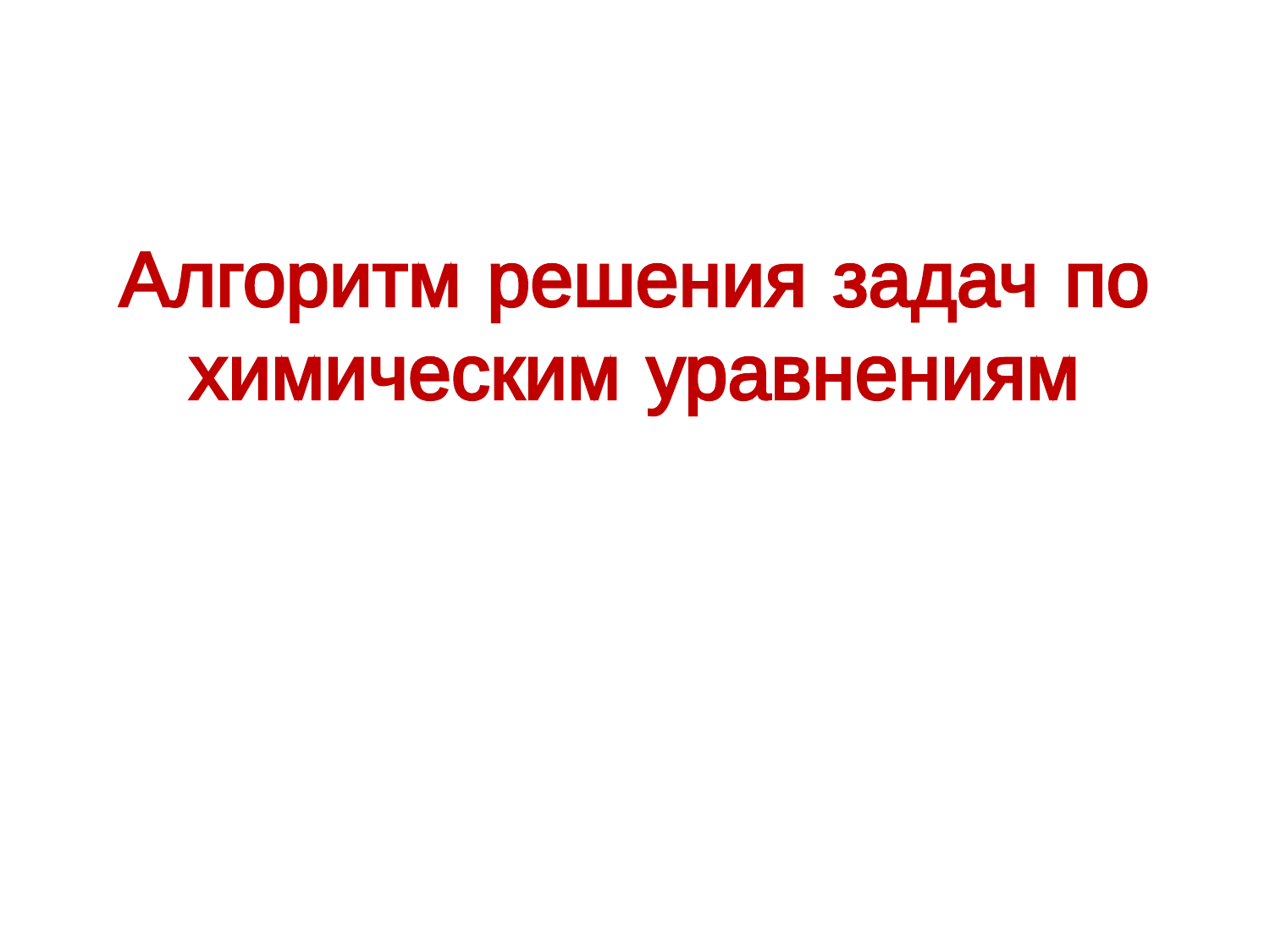

# Алгоритм решения задач по химическим уравнениям